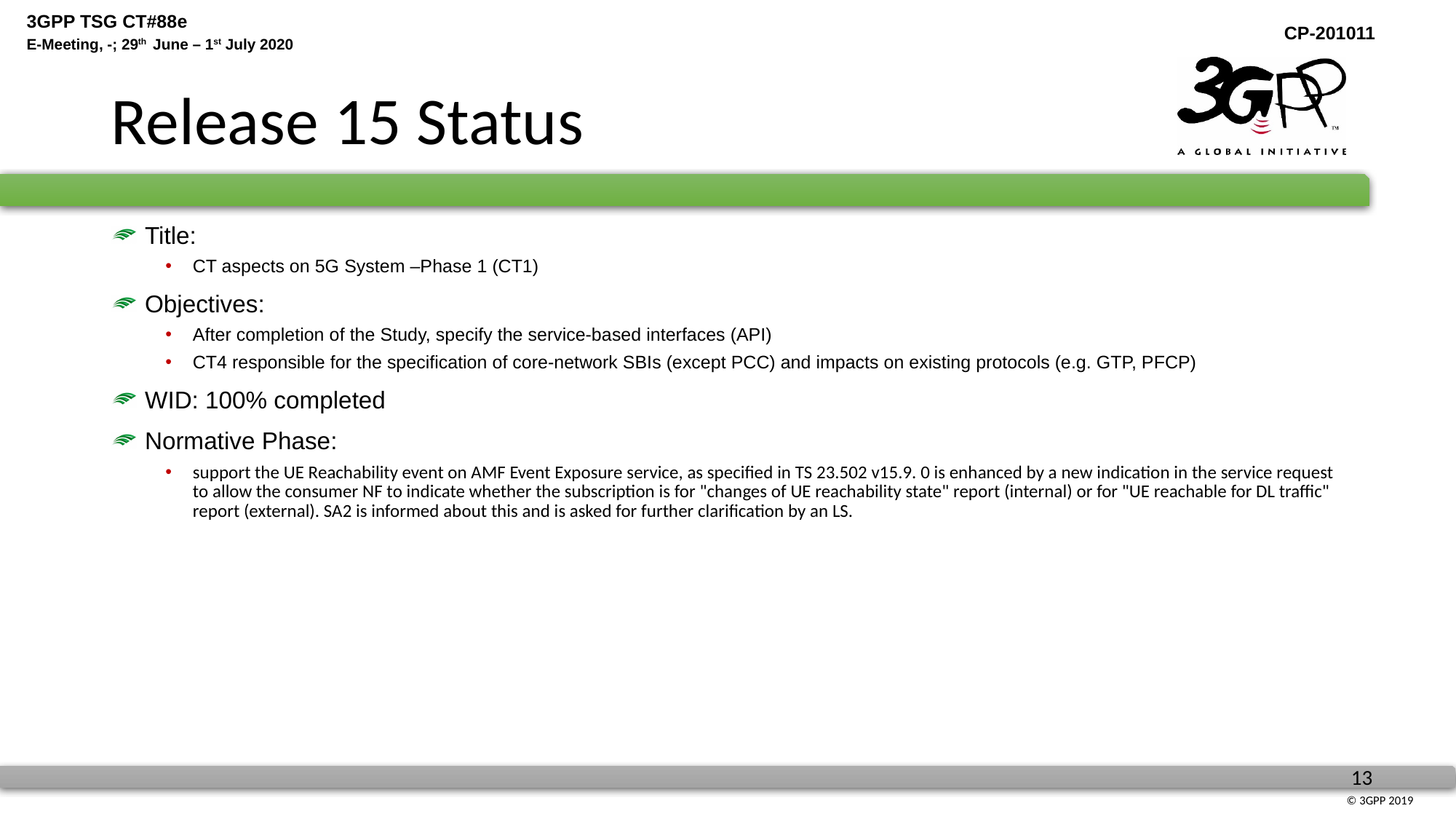

# Release 15 Status
 Title:
CT aspects on 5G System –Phase 1 (CT1)
 Objectives:
After completion of the Study, specify the service-based interfaces (API)
CT4 responsible for the specification of core-network SBIs (except PCC) and impacts on existing protocols (e.g. GTP, PFCP)
 WID: 100% completed
 Normative Phase:
support the UE Reachability event on AMF Event Exposure service, as specified in TS 23.502 v15.9. 0 is enhanced by a new indication in the service request to allow the consumer NF to indicate whether the subscription is for "changes of UE reachability state" report (internal) or for "UE reachable for DL traffic" report (external). SA2 is informed about this and is asked for further clarification by an LS.